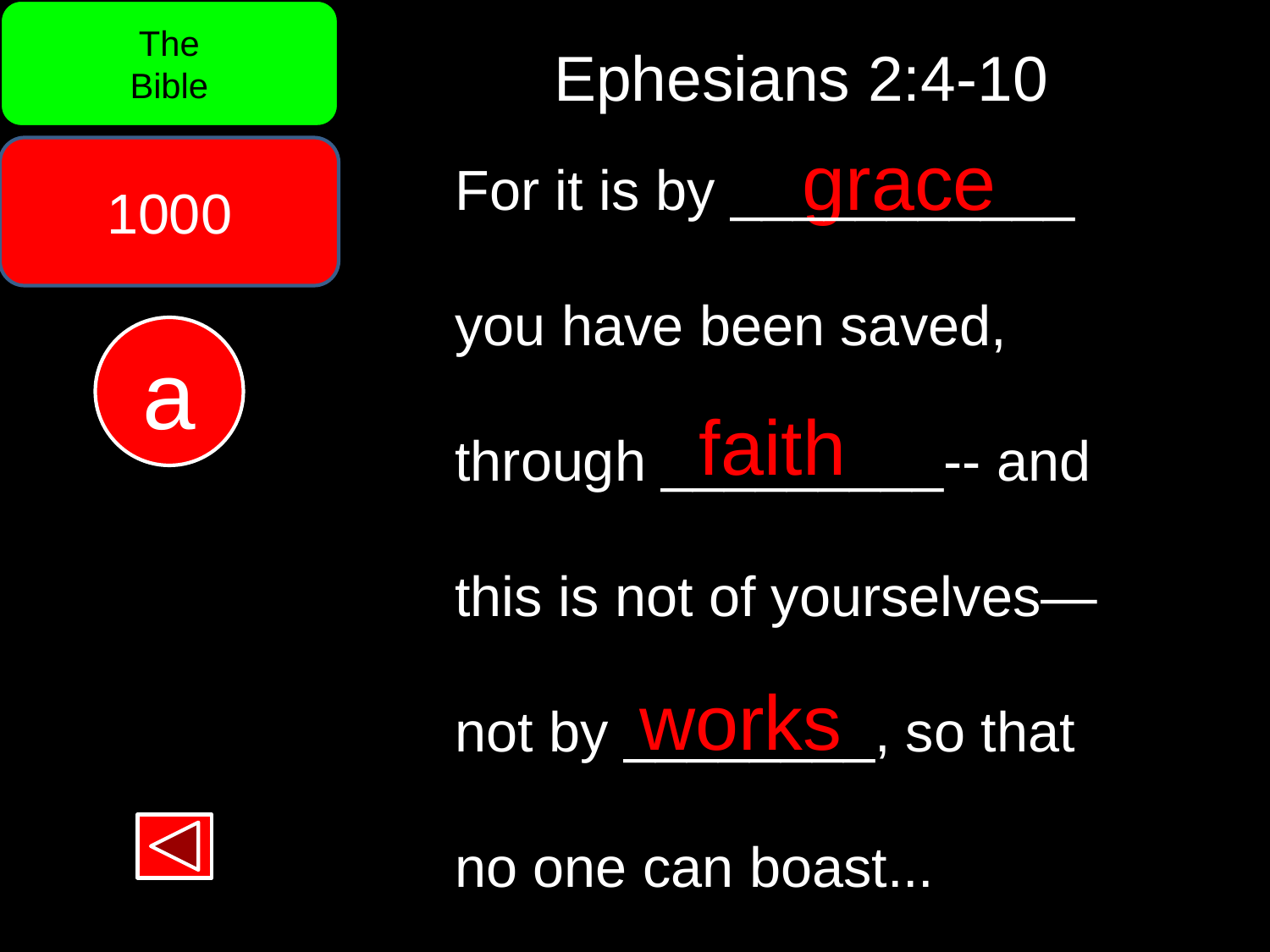

The
Bible
Ephesians 2:4-10
grace
1000
For it is by ___________

you have been saved,

through _________-- and

this is not of yourselves—

not by ________, so that

no one can boast...
a
faith
works